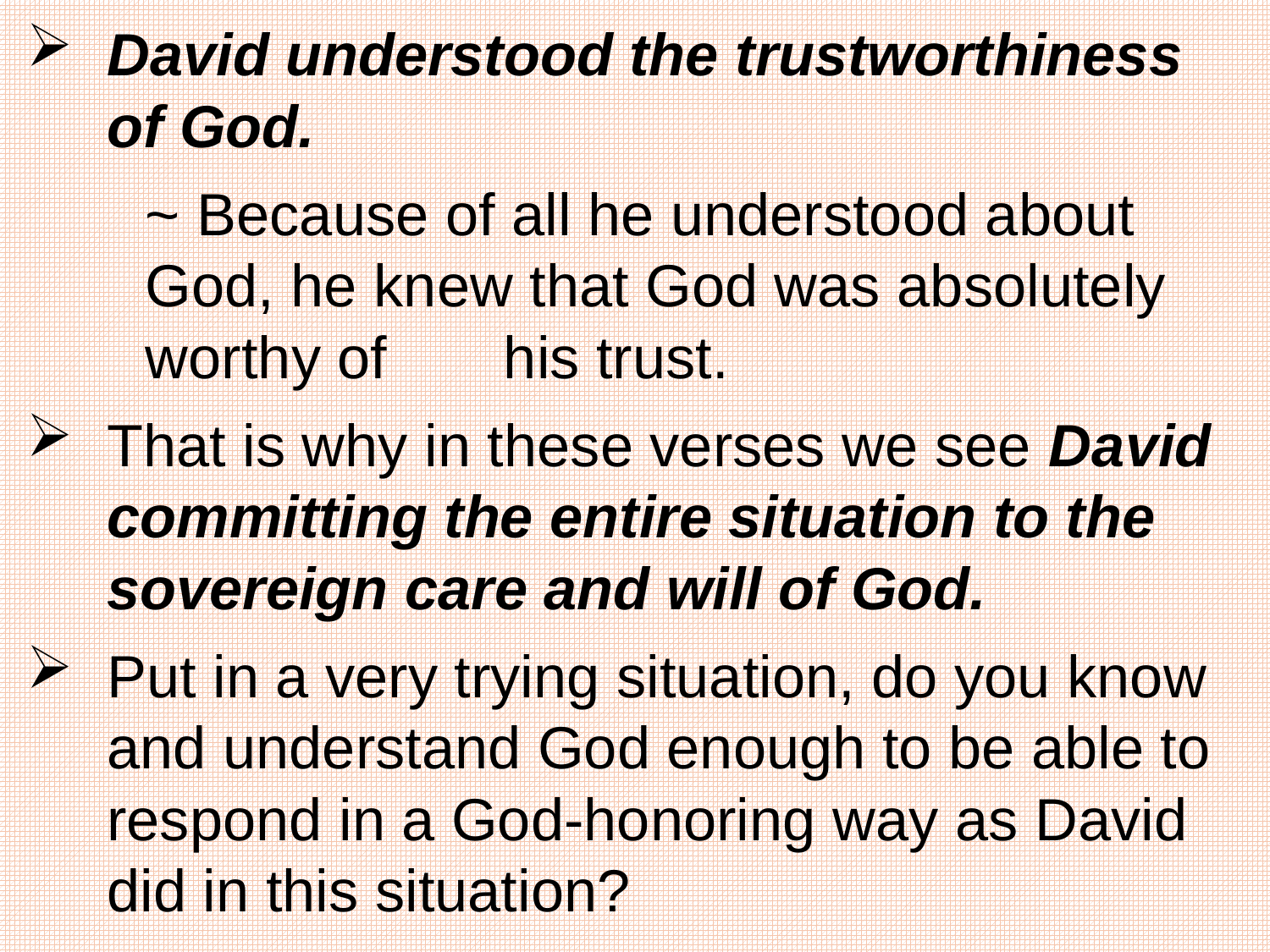

David understood the trustworthiness of God.
		~ Because of all he understood about 					God, he knew that God was absolutely 					worthy of 	his trust.
That is why in these verses we see David committing the entire situation to the sovereign care and will of God.
Put in a very trying situation, do you know and understand God enough to be able to respond in a God-honoring way as David did in this situation?